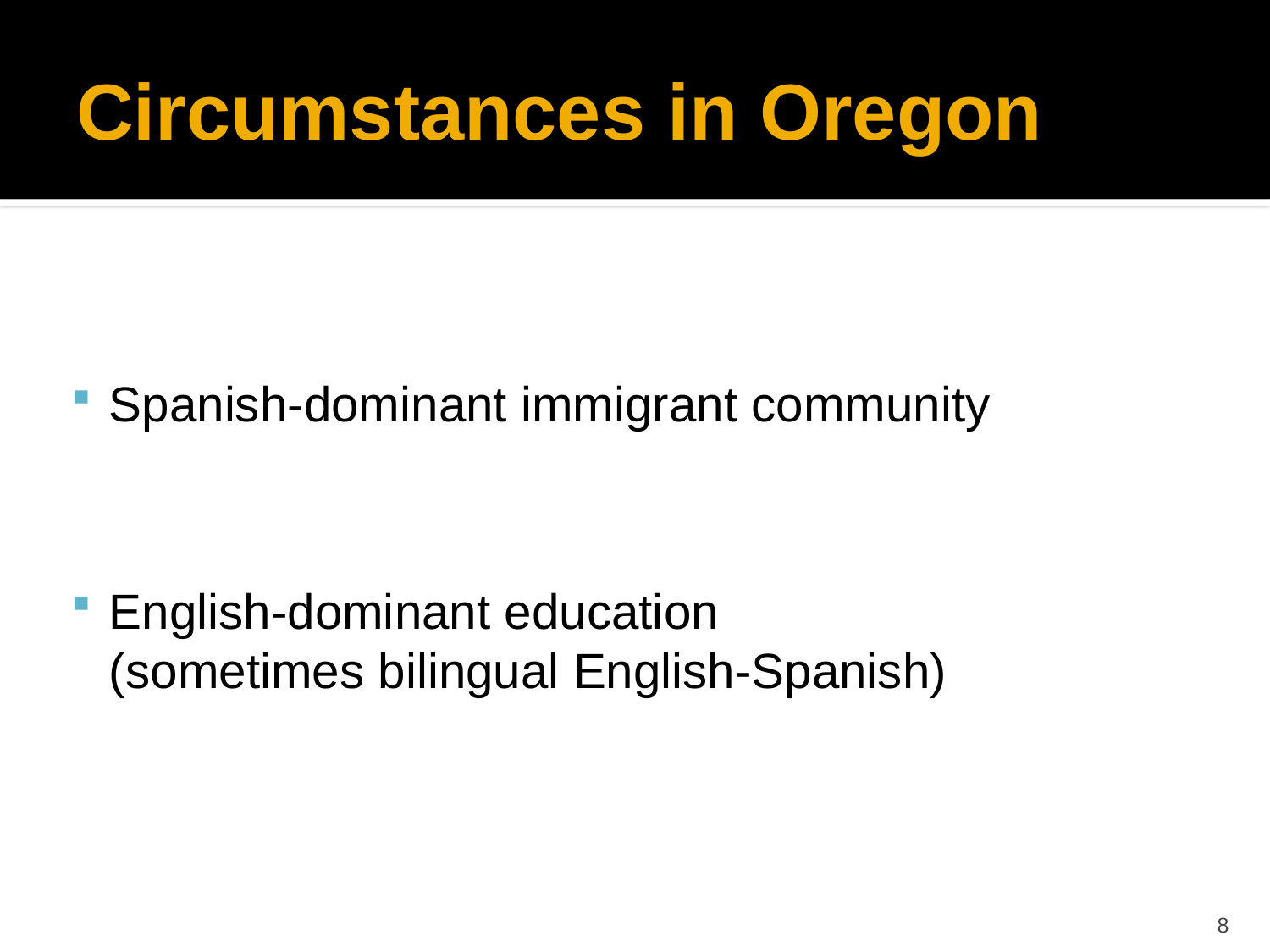

# Circumstances in Oregon

Spanish-dominant immigrant community

English-dominant education
(sometimes bilingual English-Spanish)

8